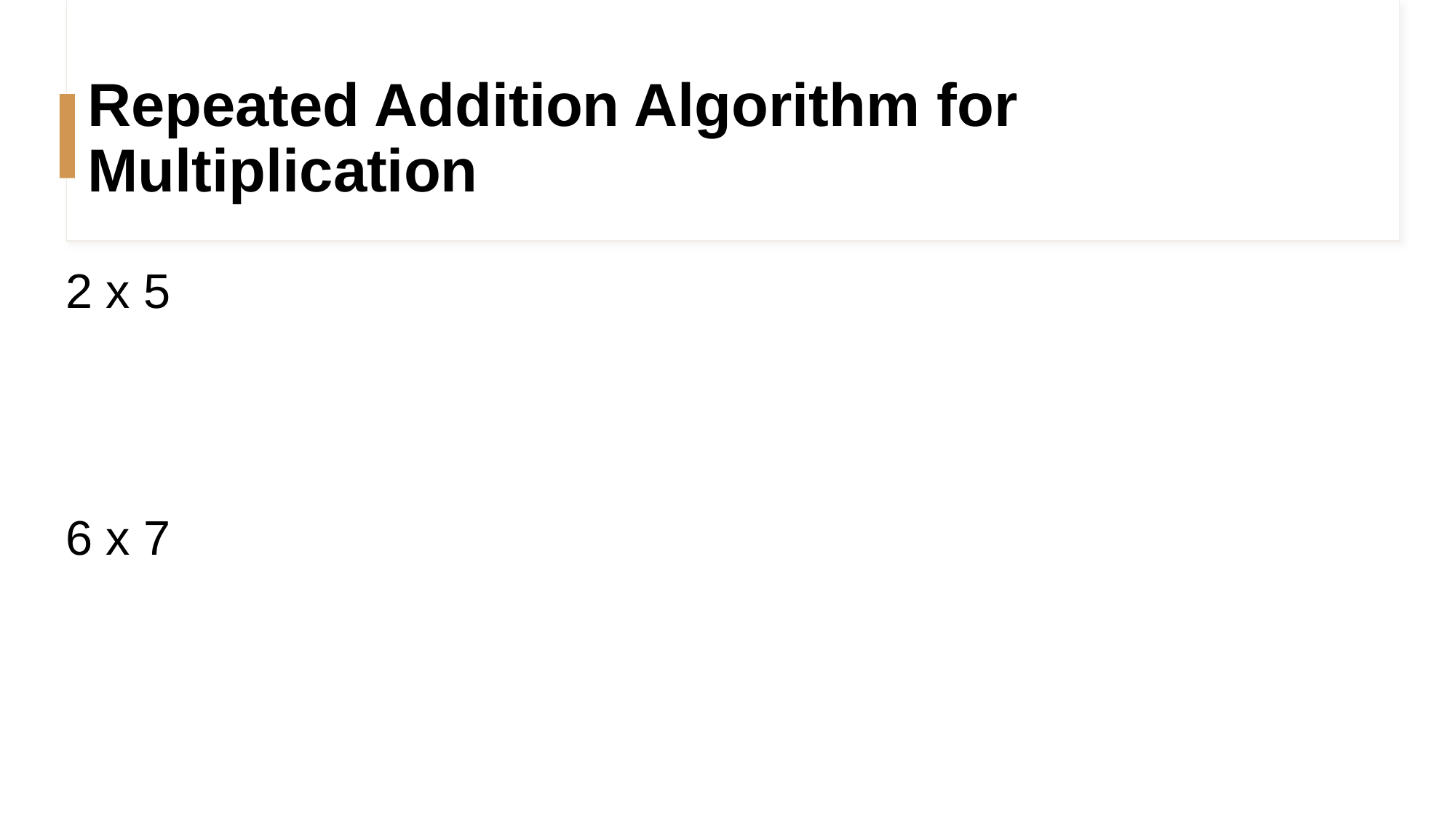

# Repeated Addition Algorithm for Multiplication
2 x 5

6 x 7